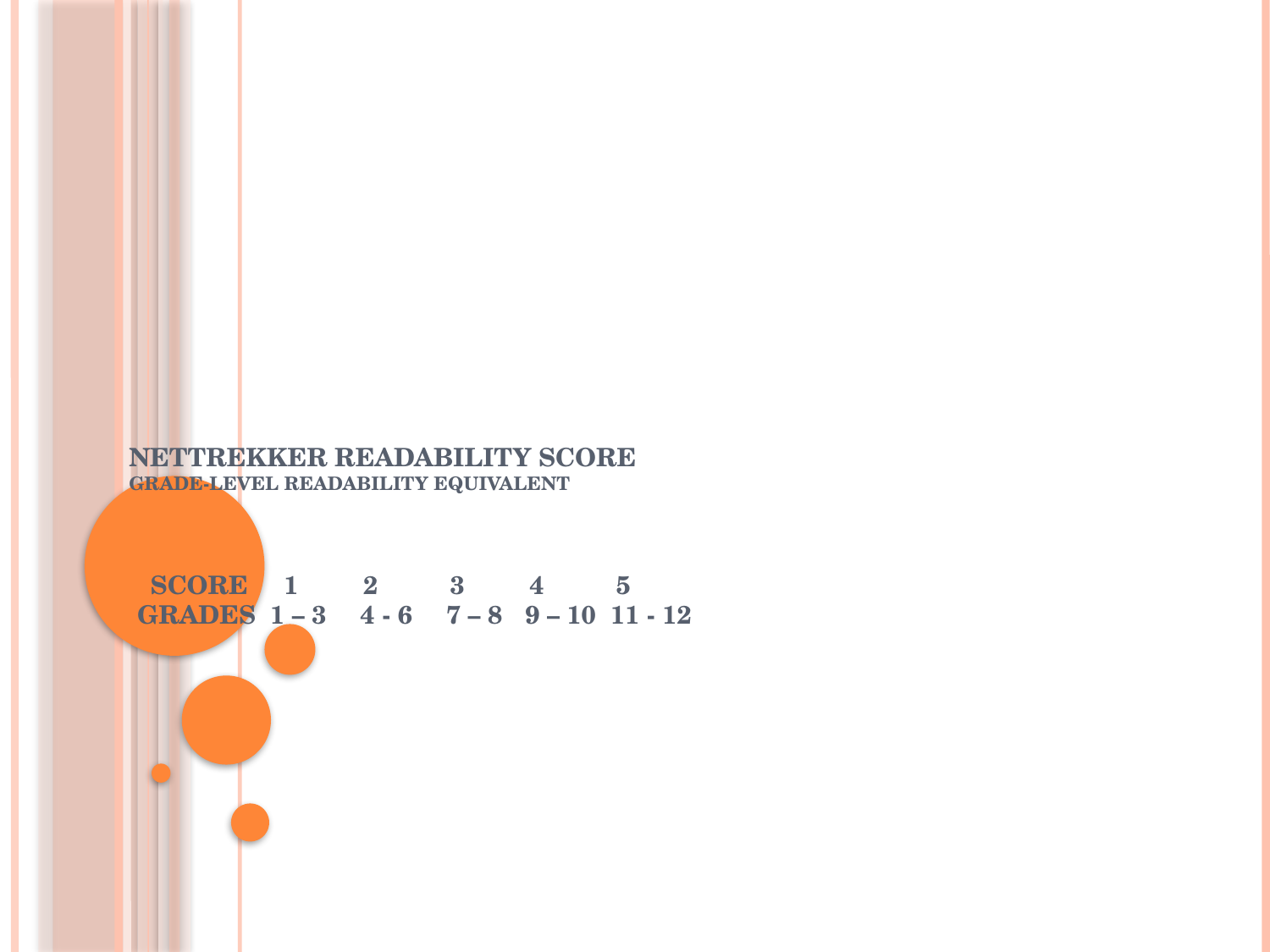

# netTrekker Readability Score Grade-Level Readability Equivalent score     1         2          3         4          5  grades  1 – 3    4 - 6    7 – 8   9 – 10  11 - 12